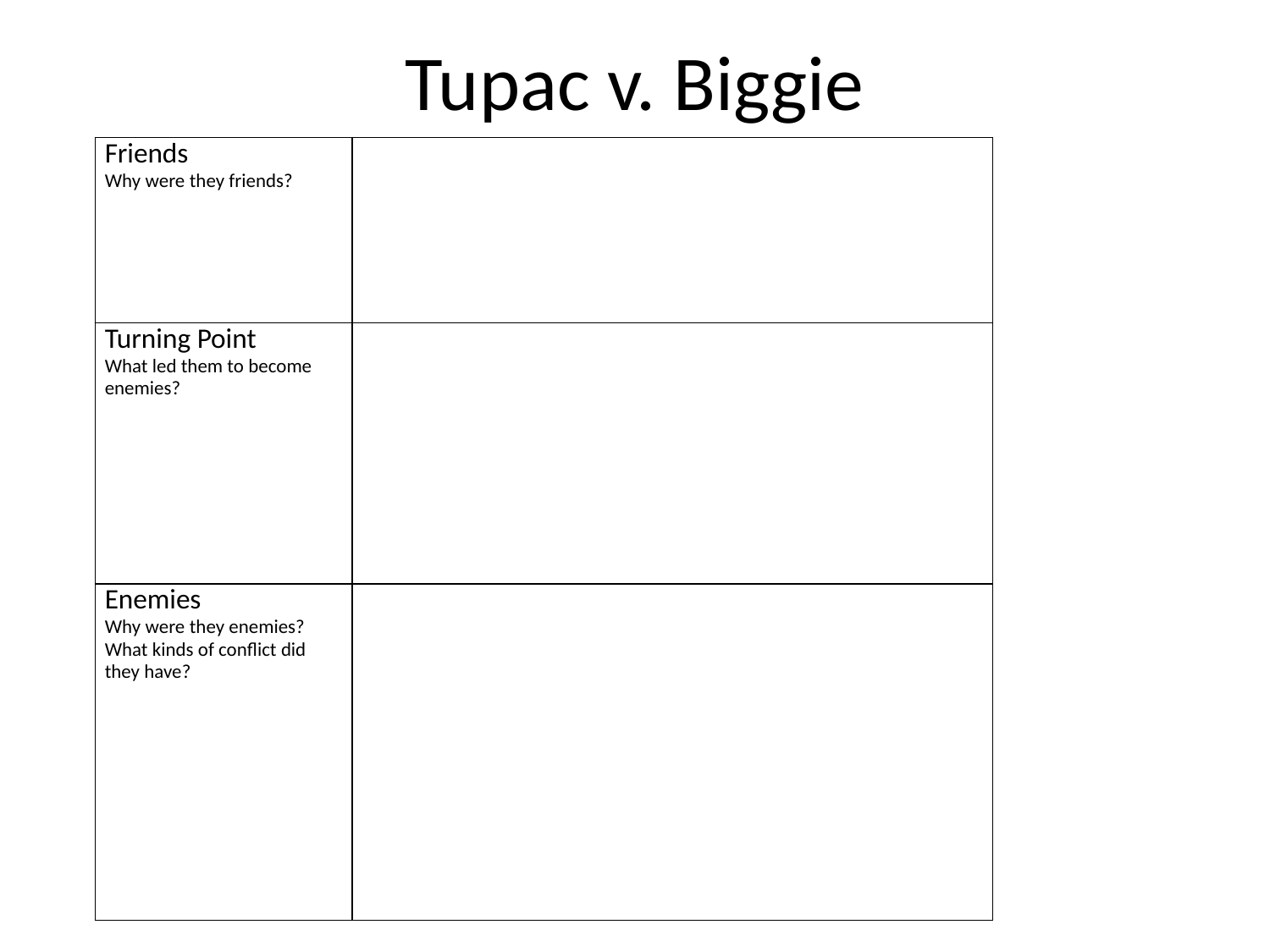

# Tupac v. Biggie
| Friends Why were they friends? |  |
| --- | --- |
| Turning Point What led them to become enemies? |  |
| Enemies Why were they enemies? What kinds of conflict did they have? |  |